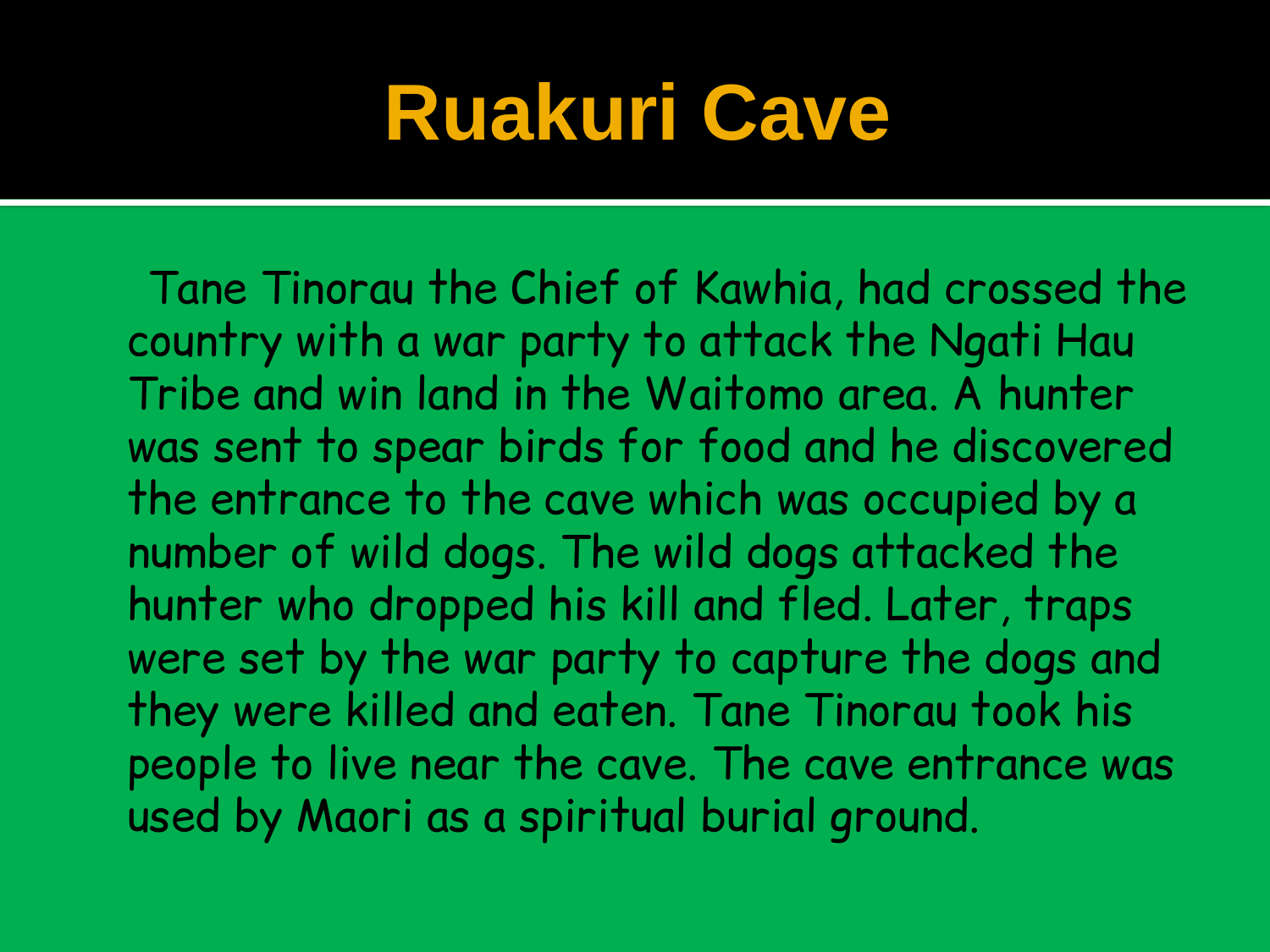

# Ruakuri Cave
     Tane Tinorau the Chief of Kawhia, had crossed the country with a war party to attack the Ngati Hau Tribe and win land in the Waitomo area. A hunter was sent to spear birds for food and he discovered the entrance to the cave which was occupied by a number of wild dogs. The wild dogs attacked the hunter who dropped his kill and fled. Later, traps were set by the war party to capture the dogs and they were killed and eaten. Tane Tinorau took his people to live near the cave. The cave entrance was used by Maori as a spiritual burial ground.